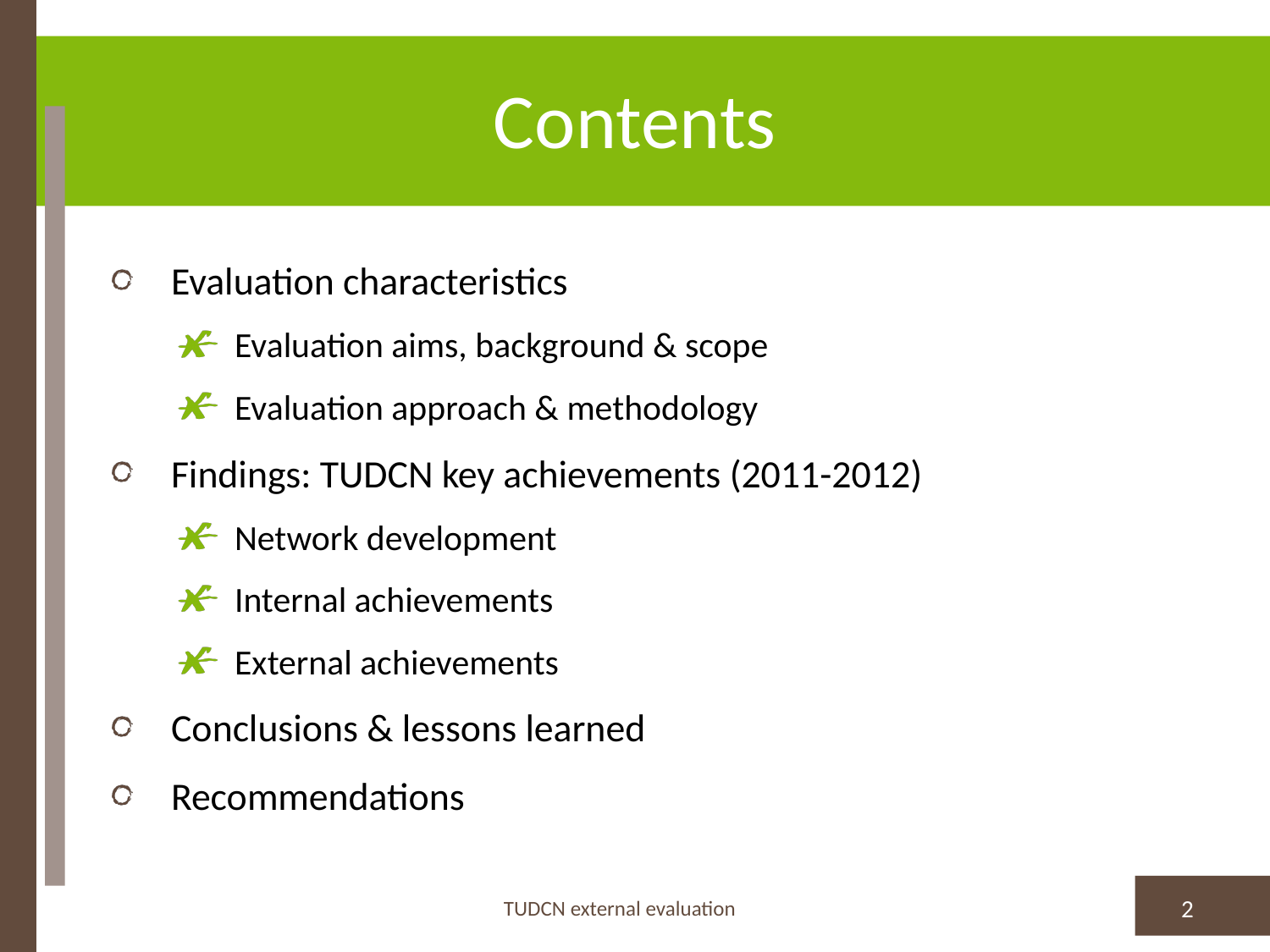

# Contents
Evaluation characteristics
Evaluation aims, background & scope
Evaluation approach & methodology
Findings: TUDCN key achievements (2011-2012)
Network development
Internal achievements
External achievements
Conclusions & lessons learned
Recommendations

TUDCN external evaluation
2